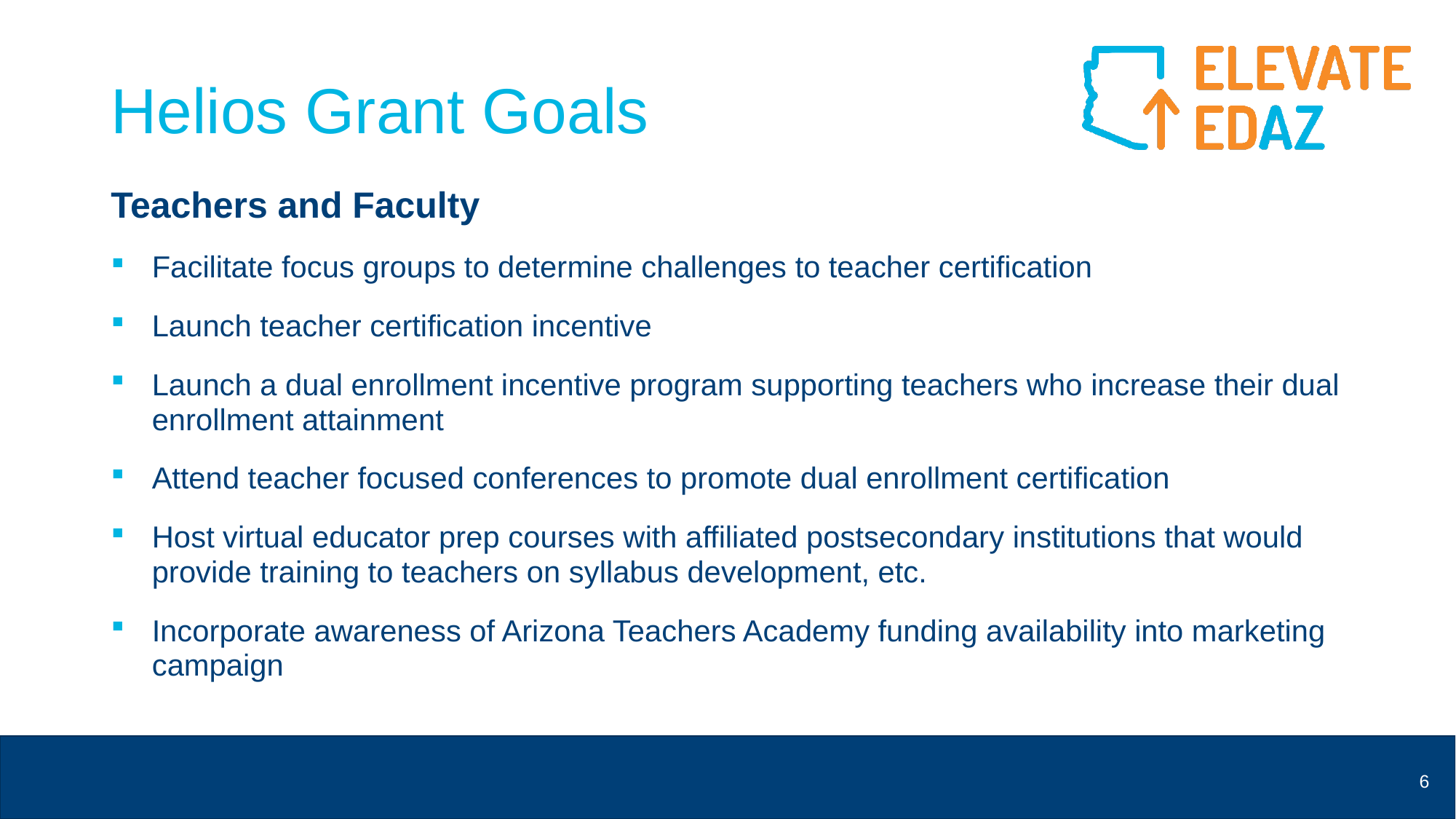

# Helios Grant Goals
Teachers and Faculty
Facilitate focus groups to determine challenges to teacher certification
Launch teacher certification incentive
Launch a dual enrollment incentive program supporting teachers who increase their dual enrollment attainment
Attend teacher focused conferences to promote dual enrollment certification
Host virtual educator prep courses with affiliated postsecondary institutions that would provide training to teachers on syllabus development, etc.
Incorporate awareness of Arizona Teachers Academy funding availability into marketing campaign
6